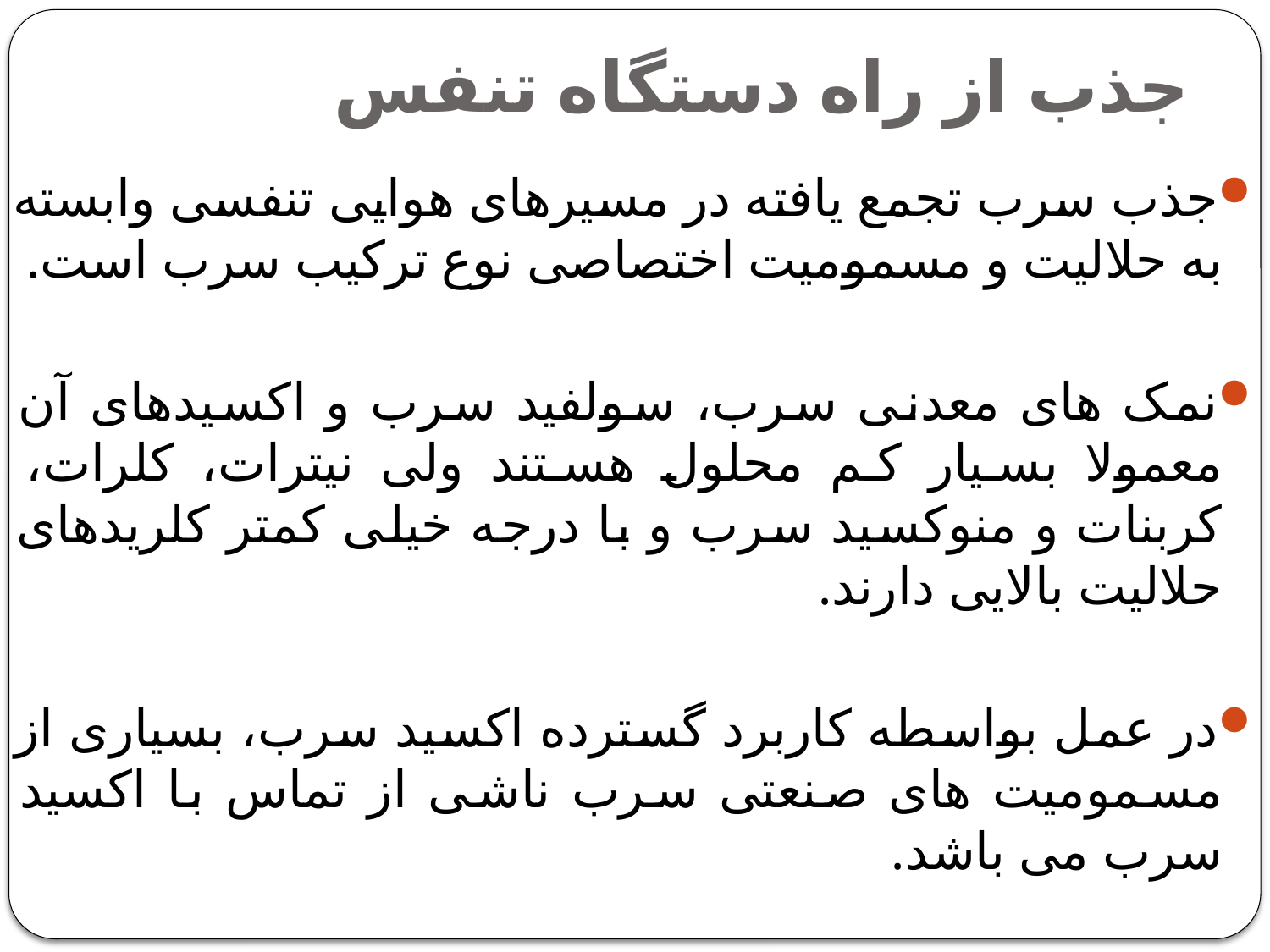

# جذب از راه دستگاه تنفس
جذب سرب تجمع یافته در مسیرهای هوایی تنفسی وابسته به حلالیت و مسمومیت اختصاصی نوع ترکیب سرب است.

نمک های معدنی سرب، سولفید سرب و اکسیدهای آن معمولا بسیار کم محلول هستند ولی نیترات، کلرات، کربنات و منوکسید سرب و با درجه خیلی کمتر کلریدهای حلالیت بالایی دارند.

در عمل بواسطه کاربرد گسترده اکسید سرب، بسیاری از مسمومیت های صنعتی سرب ناشی از تماس با اکسید سرب می باشد.